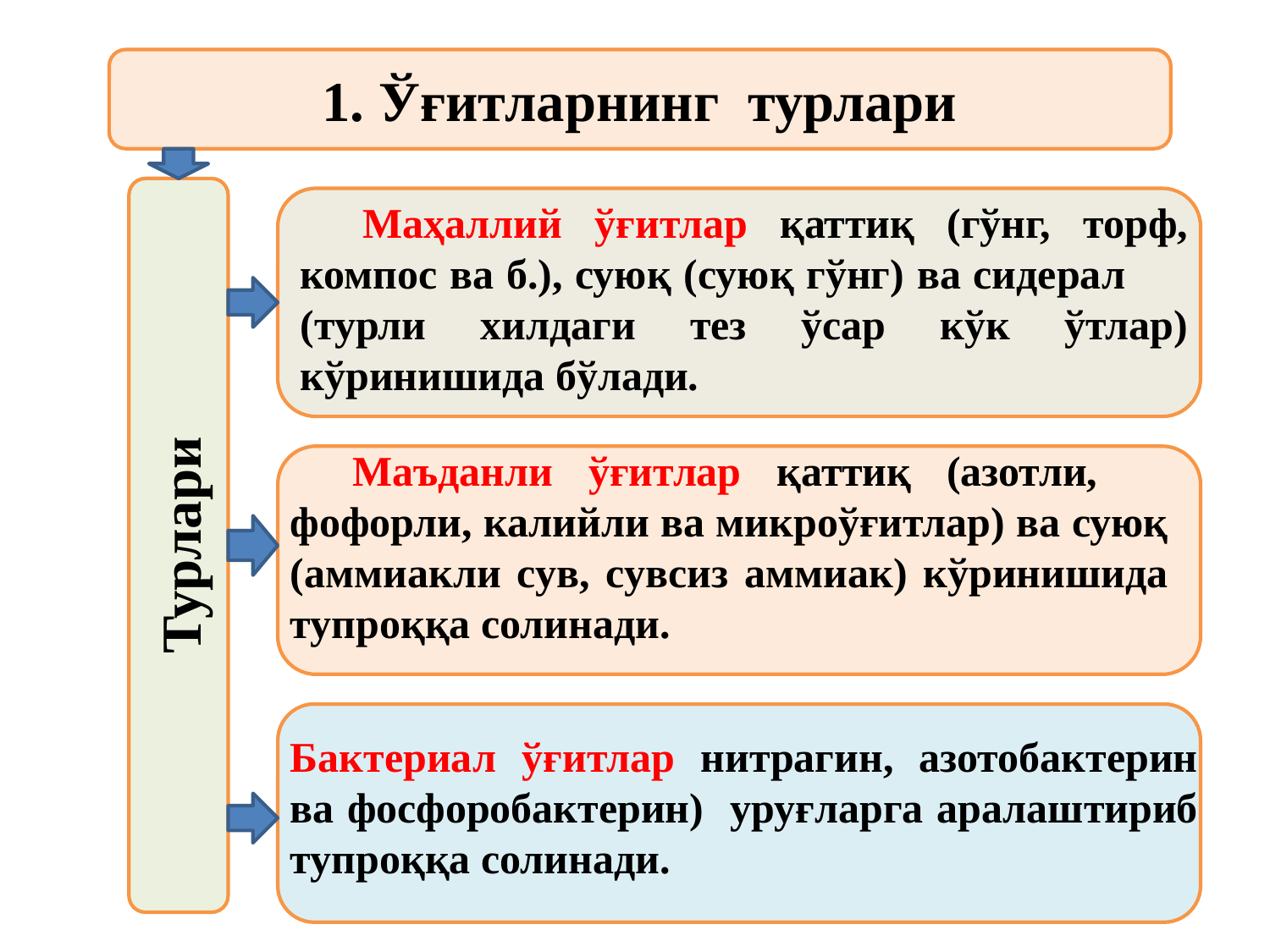

1. Ўғитларнинг  турлари

Турлари

Маҳаллий ўғитлар қаттиқ (гўнг, торф, компос ва б.), суюқ (суюқ гўнг) ва сидерал      (турли хилдаги тез ўсар кўк ўтлар) кўринишида бўлади.

Маъданли ўғитлар қаттиқ (азотли,   фофорли, калийли ва микроўғитлар) ва суюқ (аммиакли сув, сувсиз аммиак) кўринишида тупроққа солинади.

Бактериал ўғитлар нитрагин, азотобактерин ва фосфоробактерин)  уруғларга аралаштириб тупроққа солинади.